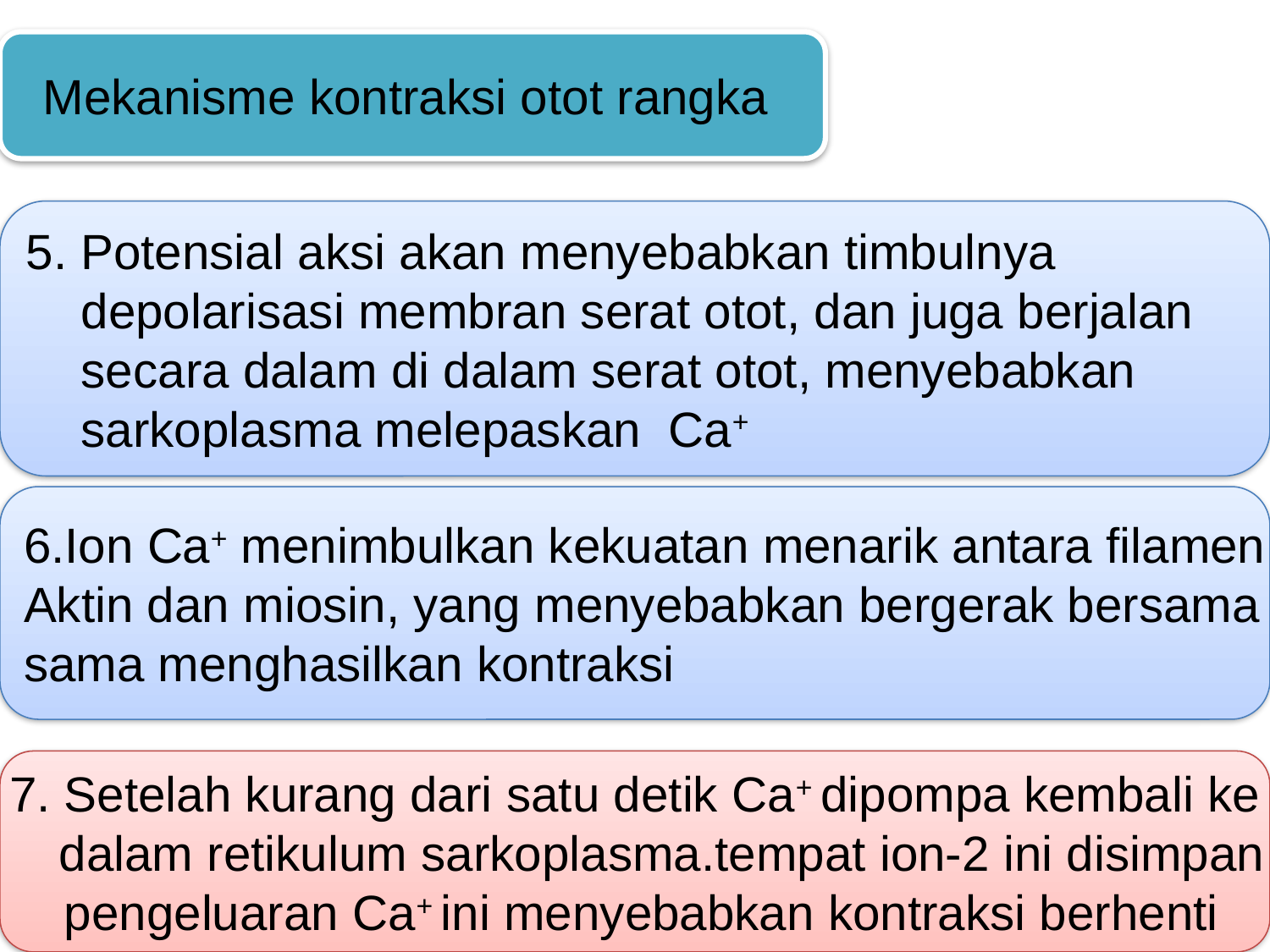

Mekanisme kontraksi otot rangka
5. Potensial aksi akan menyebabkan timbulnya
    depolarisasi membran serat otot, dan juga berjalan
    secara dalam di dalam serat otot, menyebabkan
    sarkoplasma melepaskan  Ca+
6.Ion Ca+ menimbulkan kekuatan menarik antara filamen
Aktin dan miosin, yang menyebabkan bergerak bersama
sama menghasilkan kontraksi
7. Setelah kurang dari satu detik Ca+ dipompa kembali ke
    dalam retikulum sarkoplasma.tempat ion-2 ini disimpan
 pengeluaran Ca+ ini menyebabkan kontraksi berhenti